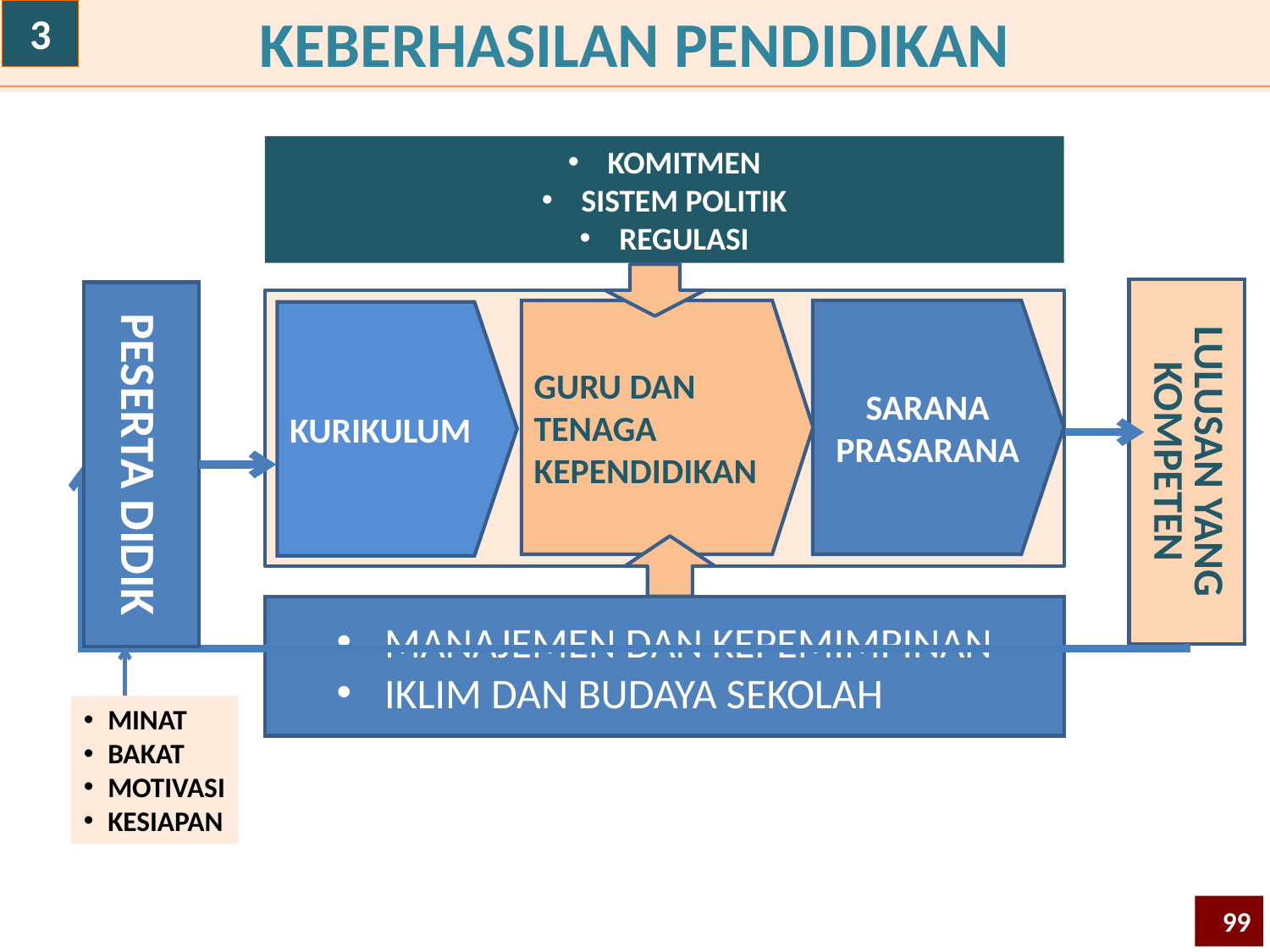

3
KEBERHASILAN PENDIDIKAN
KOMITMEN
SISTEM POLITIK
REGULASI

GURU DAN TENAGA KEPENDIDIKAN
SARANA PRASARANA
KURIKULUM
LULUSAN YANG KOMPETEN
PESERTA DIDIK

MANAJEMEN DAN KEPEMIMPINAN
IKLIM DAN BUDAYA SEKOLAH
MINAT
BAKAT
MOTIVASI
KESIAPAN
99